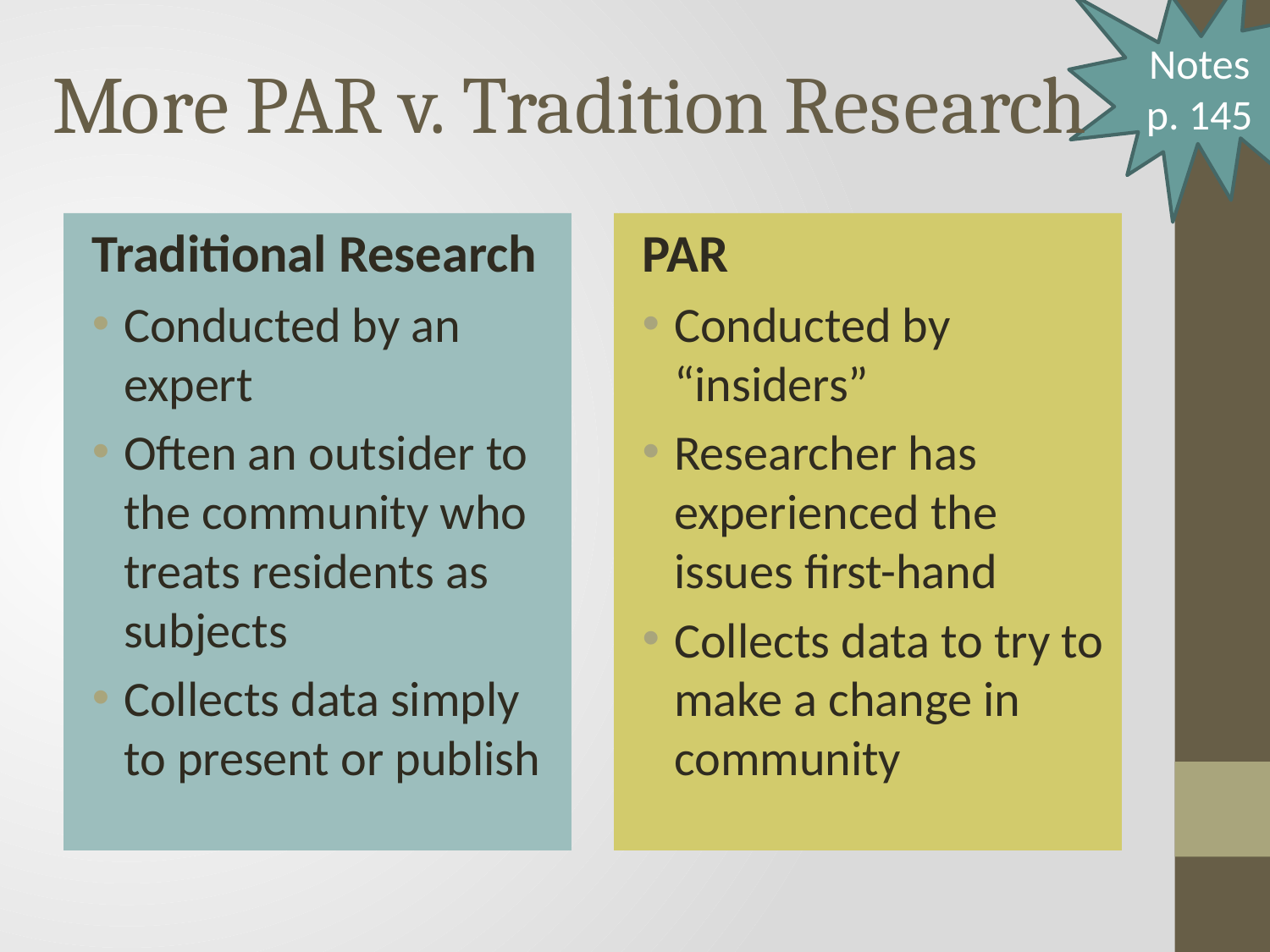

Notes
p. 145
# More PAR v. Tradition Research
Traditional Research
Conducted by an expert
Often an outsider to the community who treats residents as subjects
Collects data simply to present or publish

PAR
Conducted by “insiders”
Researcher has experienced the issues first-hand
Collects data to try to make a change in community